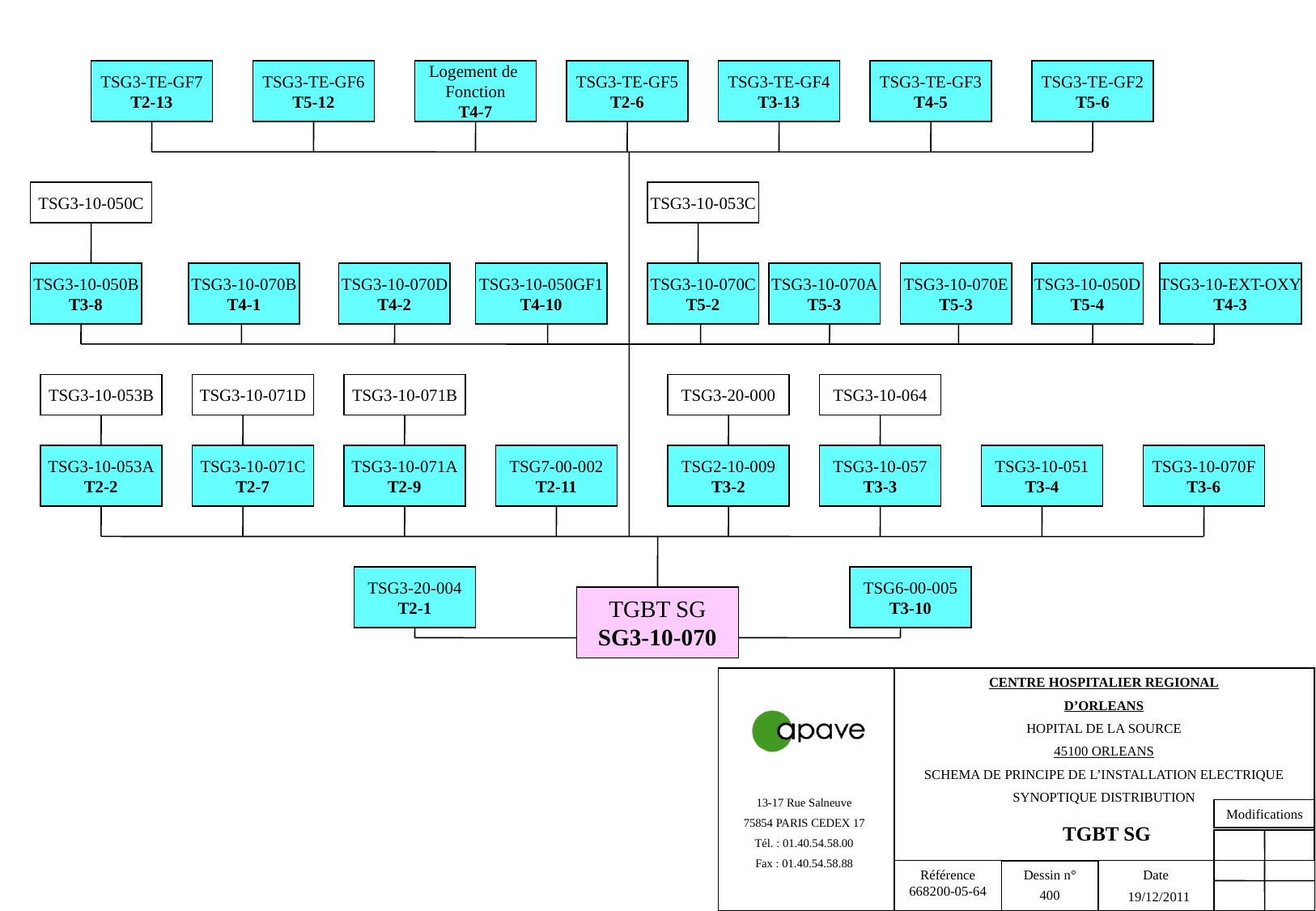

TSG3-TE-GF7
T2-13
TSG3-TE-GF6
T5-12
Logement de
Fonction
T4-7
TSG3-TE-GF5
T2-6
TSG3-TE-GF4
T3-13
TSG3-TE-GF3
T4-5
TSG3-TE-GF2
T5-6

TSG3-10-050C
TSG3-10-053C

TSG3-10-050B
T3-8
TSG3-10-070B
T4-1
TSG3-10-070D
T4-2
TSG3-10-050GF1
T4-10
TSG3-10-070C
T5-2
TSG3-10-070A
T5-3
TSG3-10-070E
T5-3
TSG3-10-050D
T5-4
TSG3-10-EXT-OXY
T4-3

TSG3-10-053B
TSG3-10-071D
TSG3-10-071B
TSG3-20-000
TSG3-10-064

TSG3-10-053A
T2-2
TSG3-10-071C
T2-7
TSG3-10-071A
T2-9
TSG7-00-002
T2-11
TSG2-10-009
T3-2
TSG3-10-057
T3-3
TSG3-10-051
T3-4
TSG3-10-070F
T3-6

TSG3-20-004
T2-1
TSG6-00-005
T3-10
TGBT SG
SG3-10-070

TGBT SG
400
19/12/2011